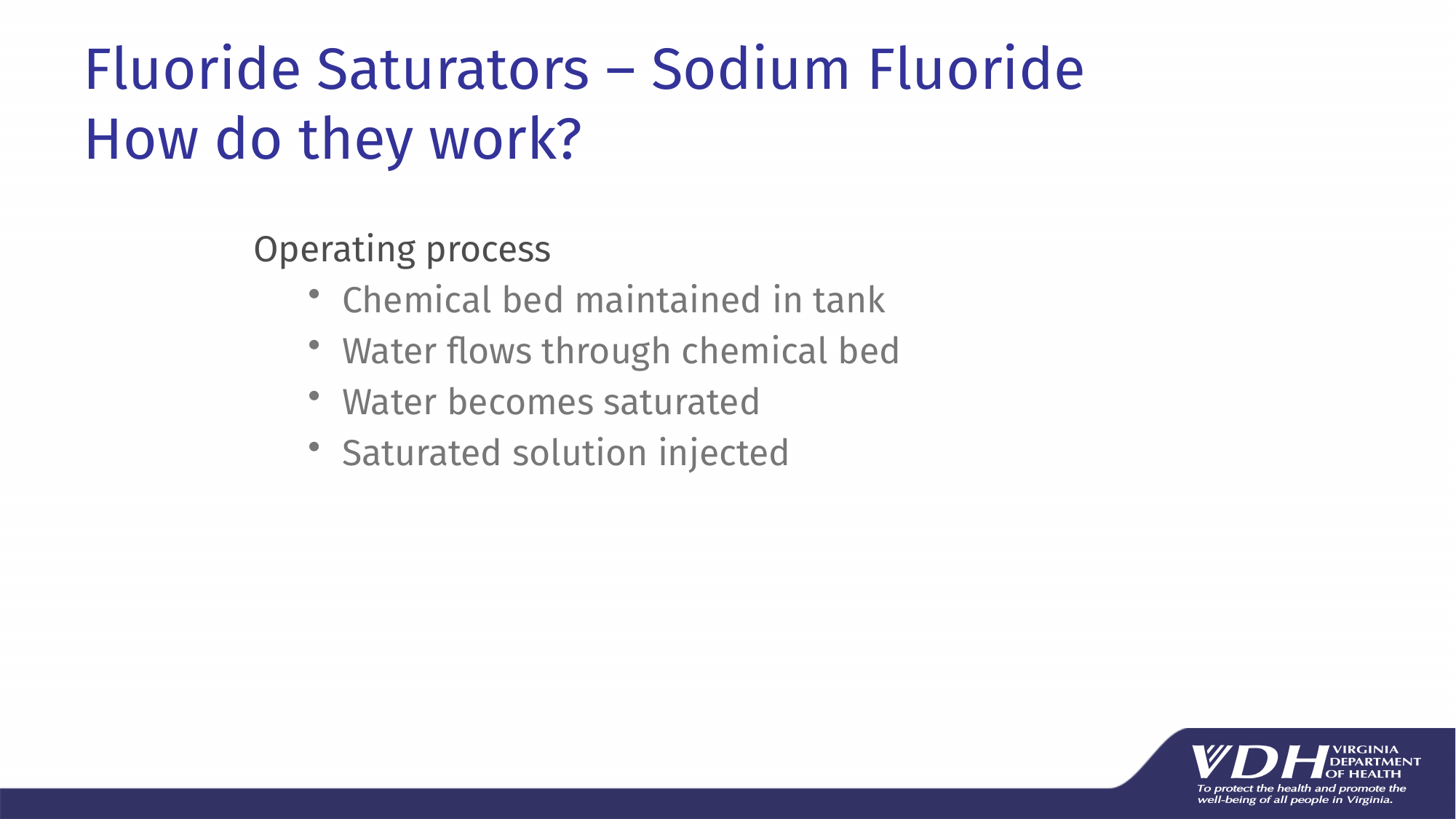

# Fluoride Saturators – Sodium Fluoride How do they work?

Operating process
Chemical bed maintained in tank
Water flows through chemical bed
Water becomes saturated
Saturated solution injected
25